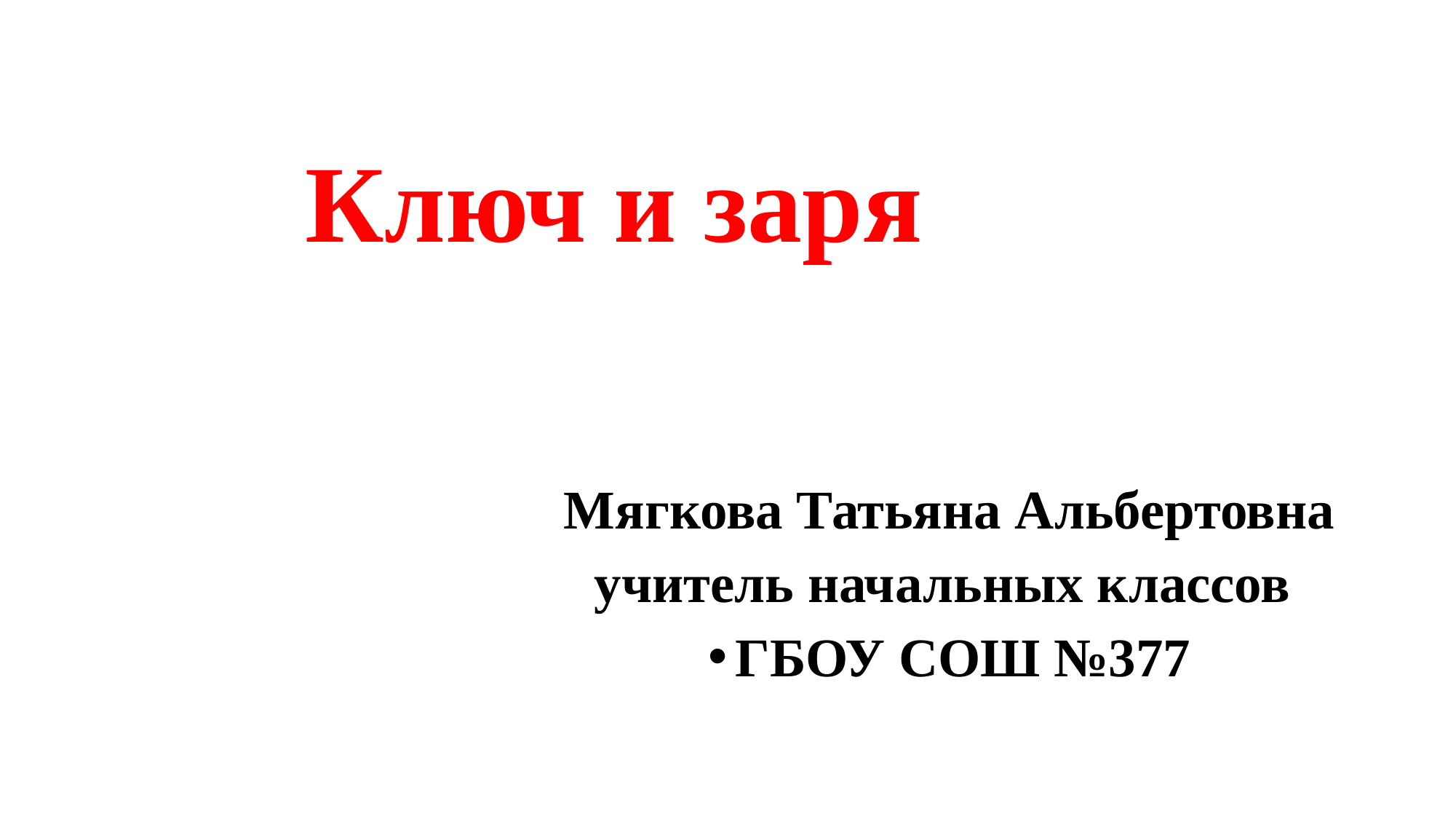

# Ключ и заря
Мягкова Татьяна Альбертовна
учитель начальных классов
ГБОУ СОШ №377